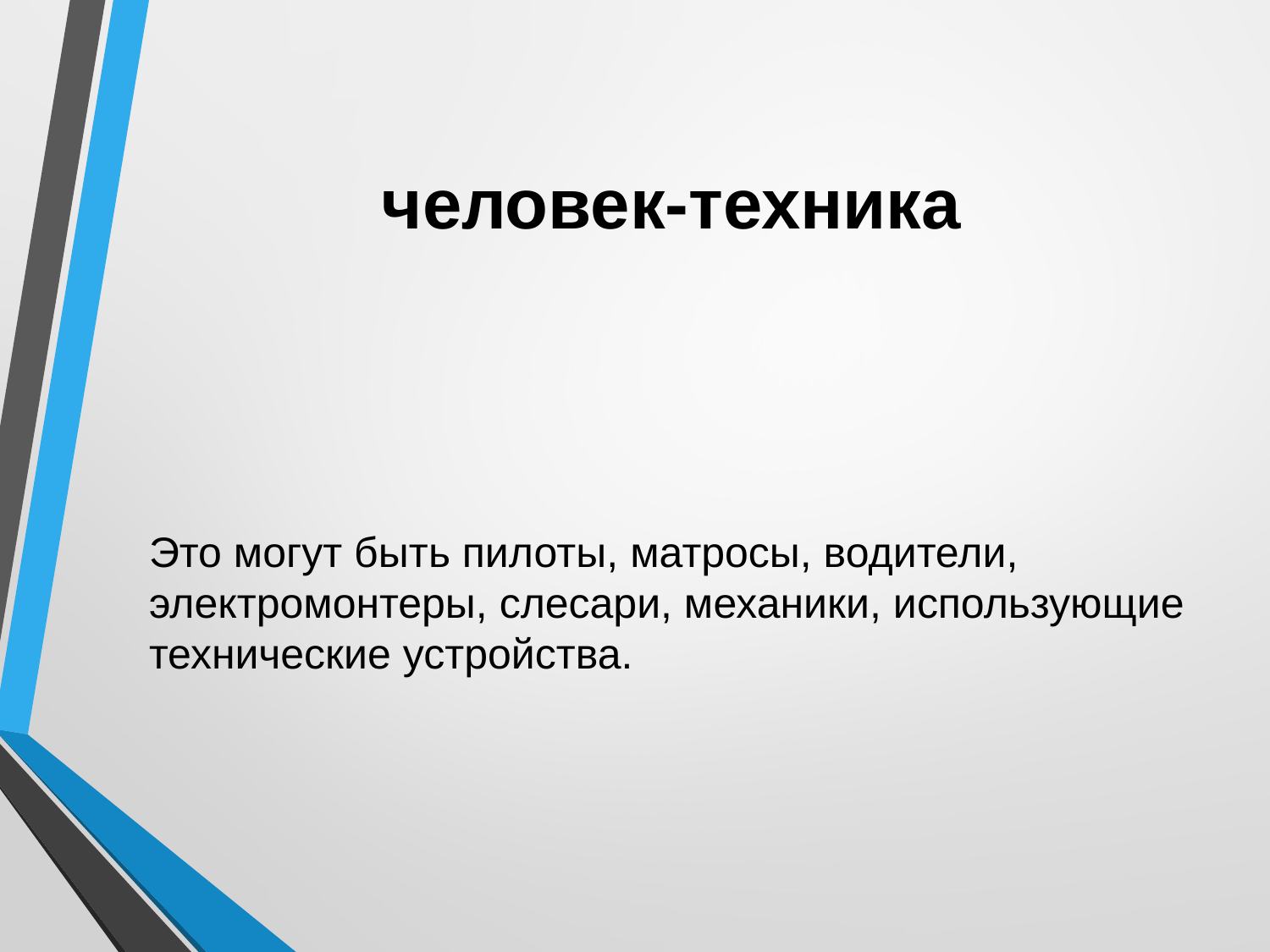

# человек-техника
Это могут быть пилоты, матросы, водители, электромонтеры, слесари, механики, использующие технические устройства.